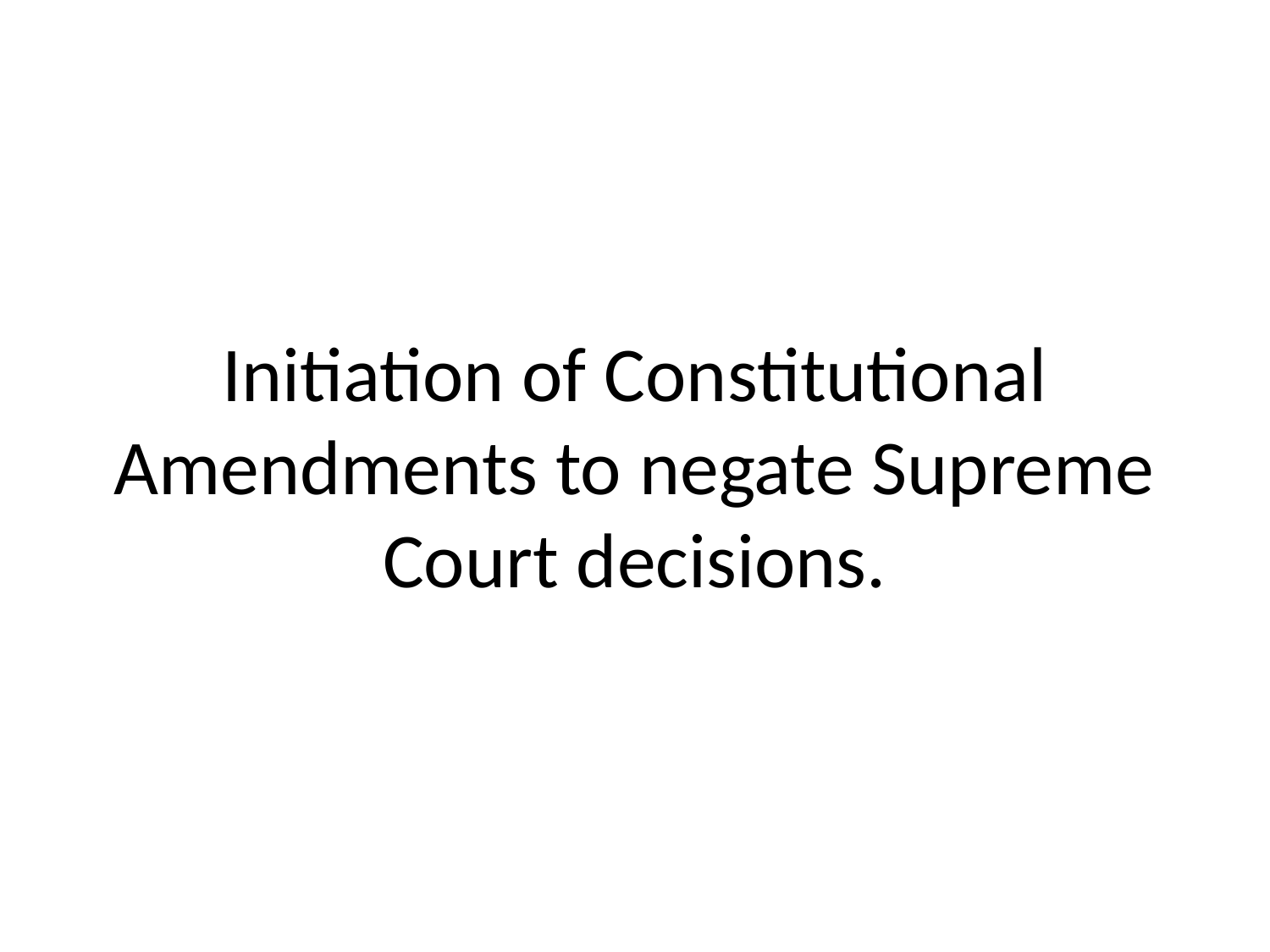

# Initiation of Constitutional Amendments to negate Supreme Court decisions.